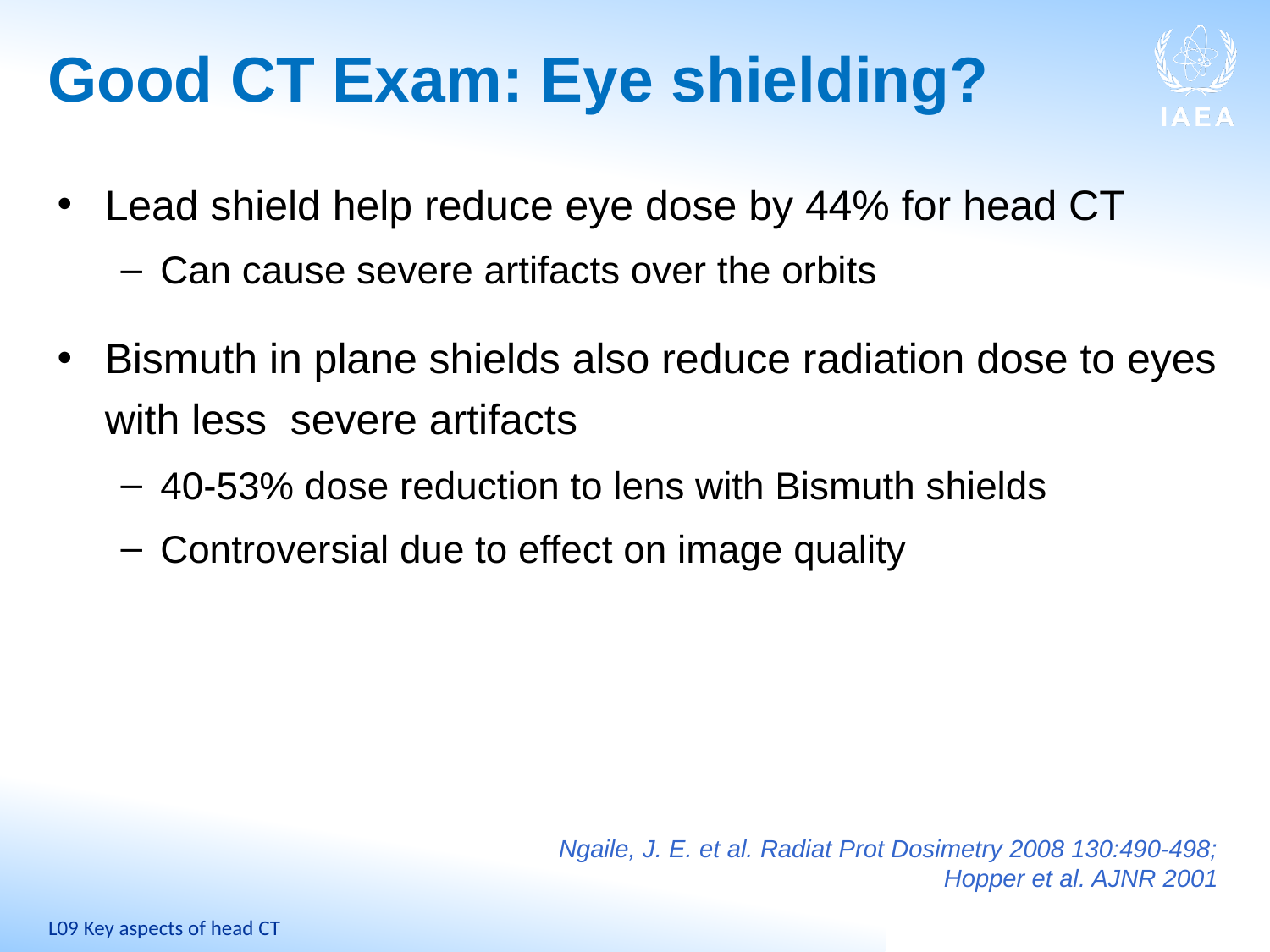

# Good CT Exam: Eye shielding?
Lead shield help reduce eye dose by 44% for head CT
Can cause severe artifacts over the orbits
Bismuth in plane shields also reduce radiation dose to eyes with less  severe artifacts
40-53% dose reduction to lens with Bismuth shields
Controversial due to effect on image quality
Ngaile, J. E. et al. Radiat Prot Dosimetry 2008 130:490-498;
Hopper et al. AJNR 2001